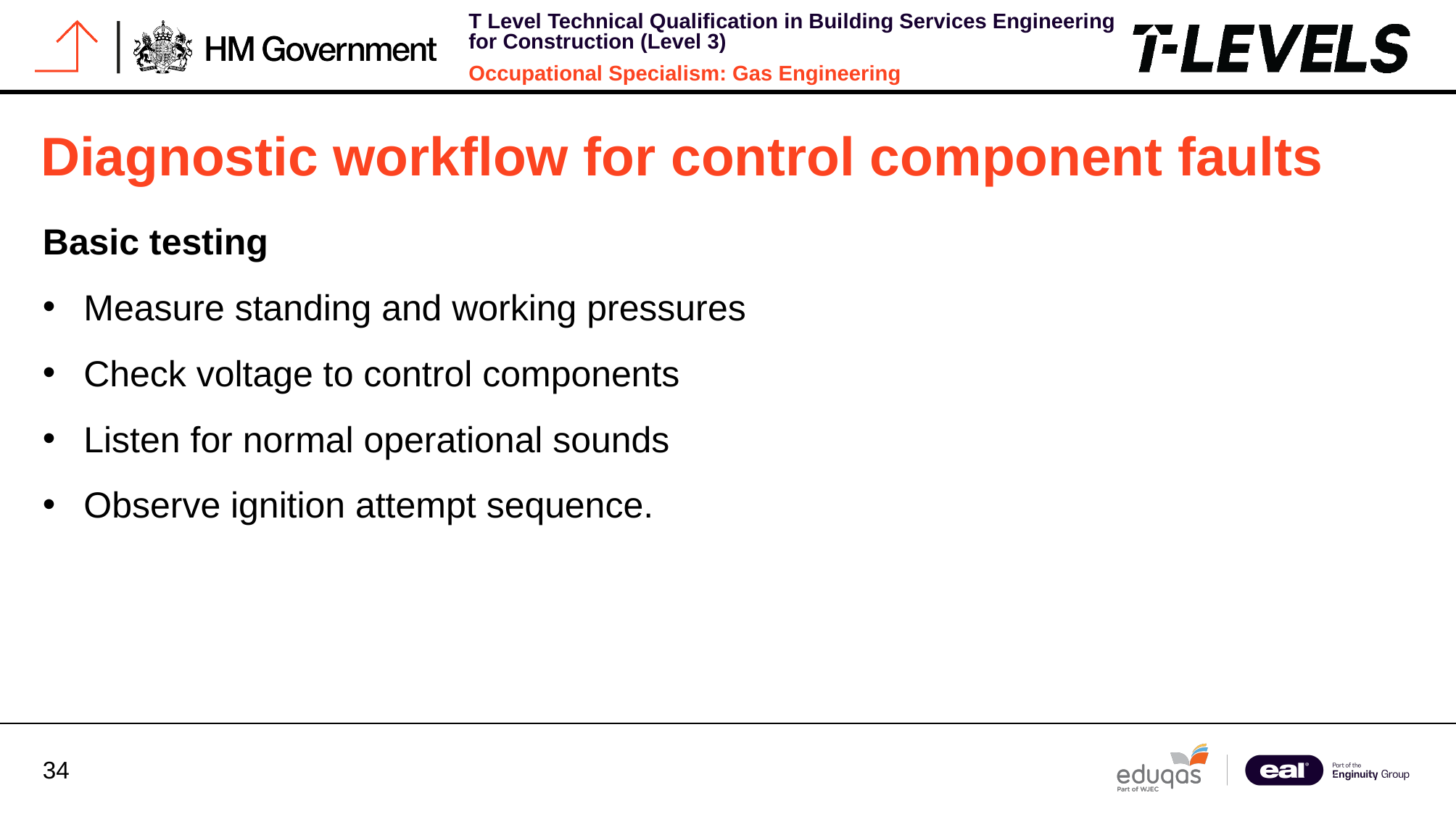

# Diagnostic workflow for control component faults
Basic testing
Measure standing and working pressures
Check voltage to control components
Listen for normal operational sounds
Observe ignition attempt sequence.